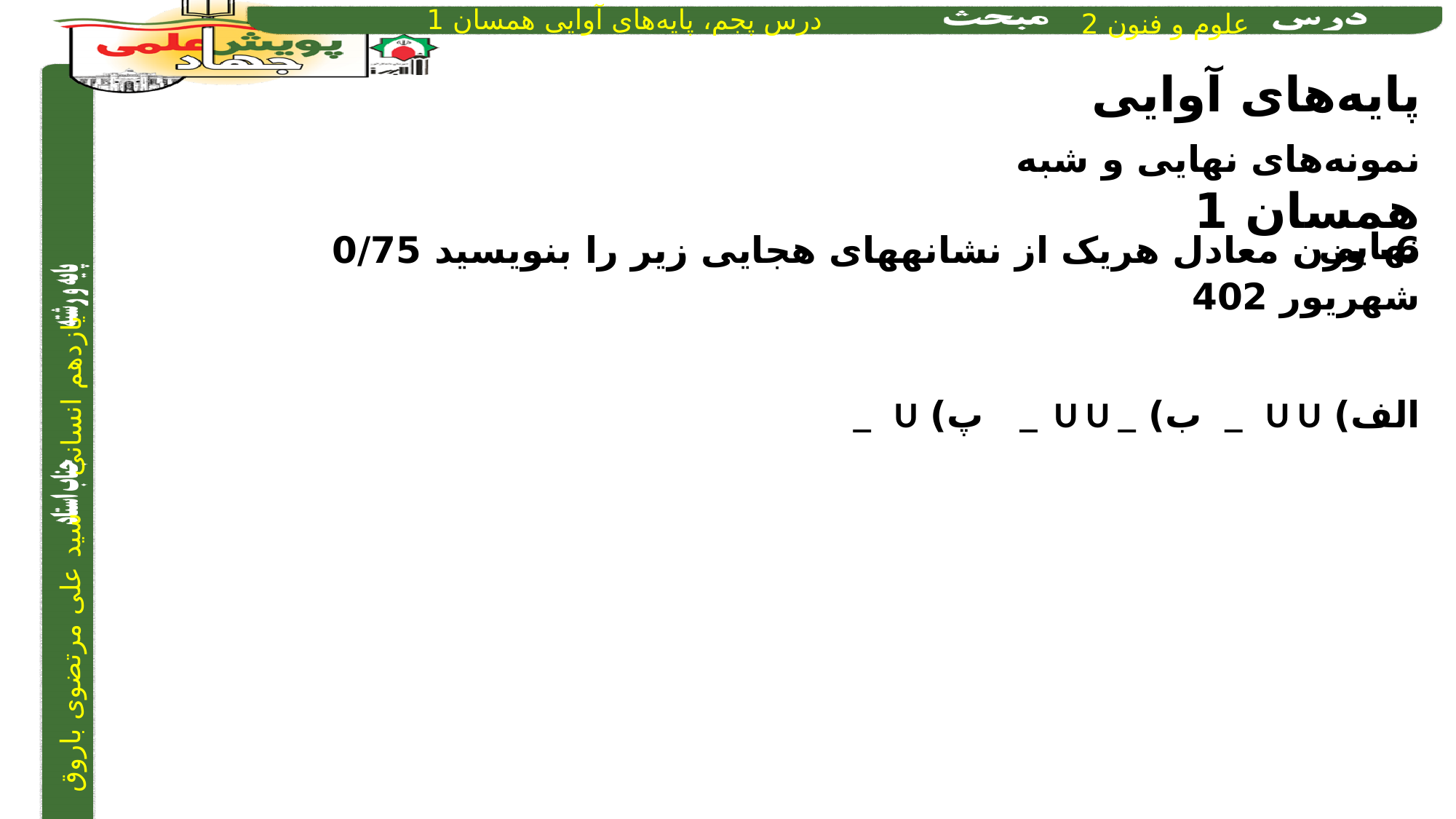

پایه‌های آوایی همسان 1
نمونه‌های نهایی و شبه نهایی
6- وزن معادل هریک از نشانه­های هجایی زیر را بنویسید 0/75			شهریور 402

الف) U U  _		ب) _ U U  _		پ) U  _